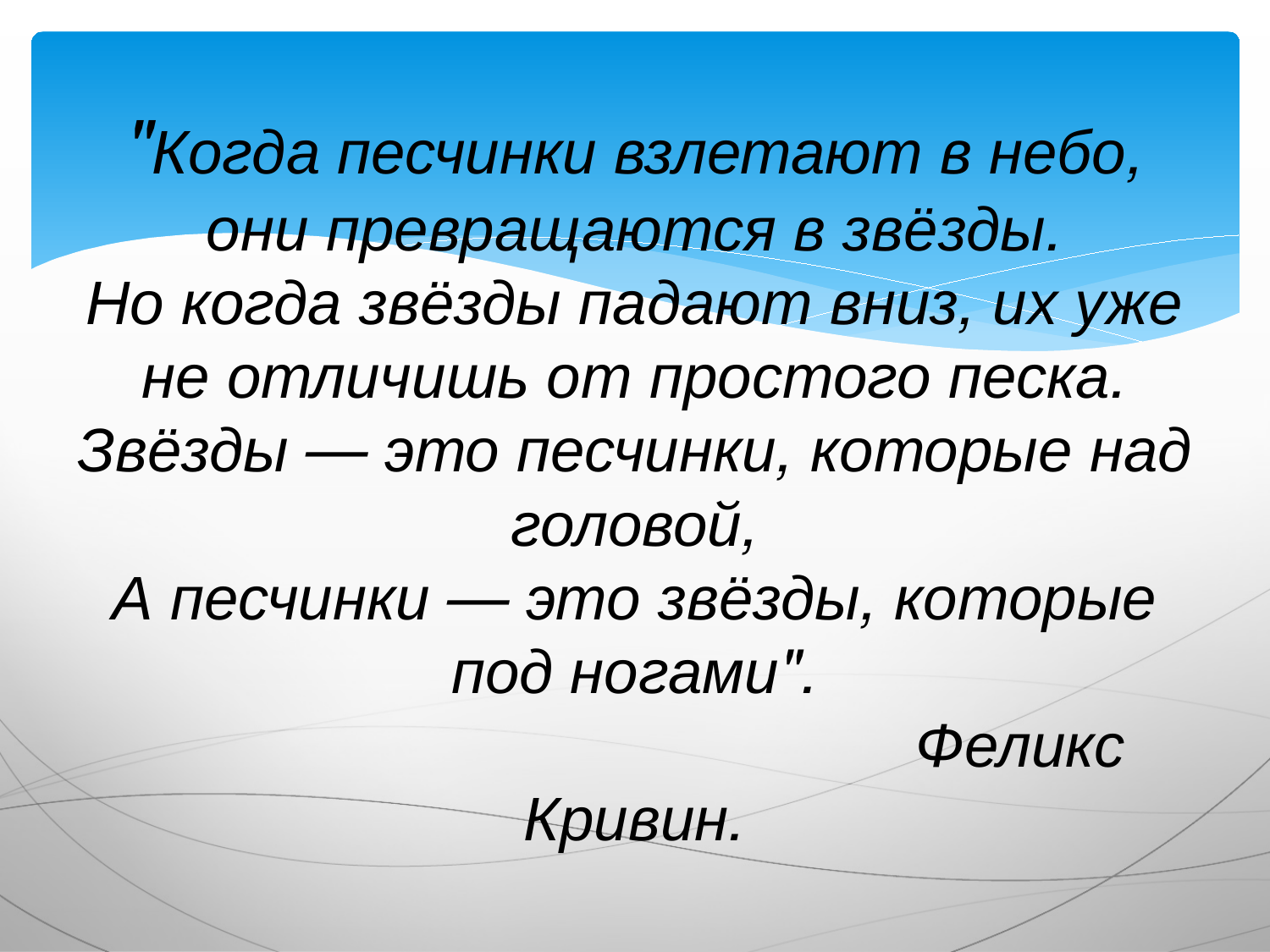

# "Когда песчинки взлетают в небо, они превращаются в звёзды. Но когда звёзды падают вниз, их уже не отличишь от простого песка. Звёзды — это песчинки, которые над головой, А песчинки — это звёзды, которые под ногами". Феликс Кривин.